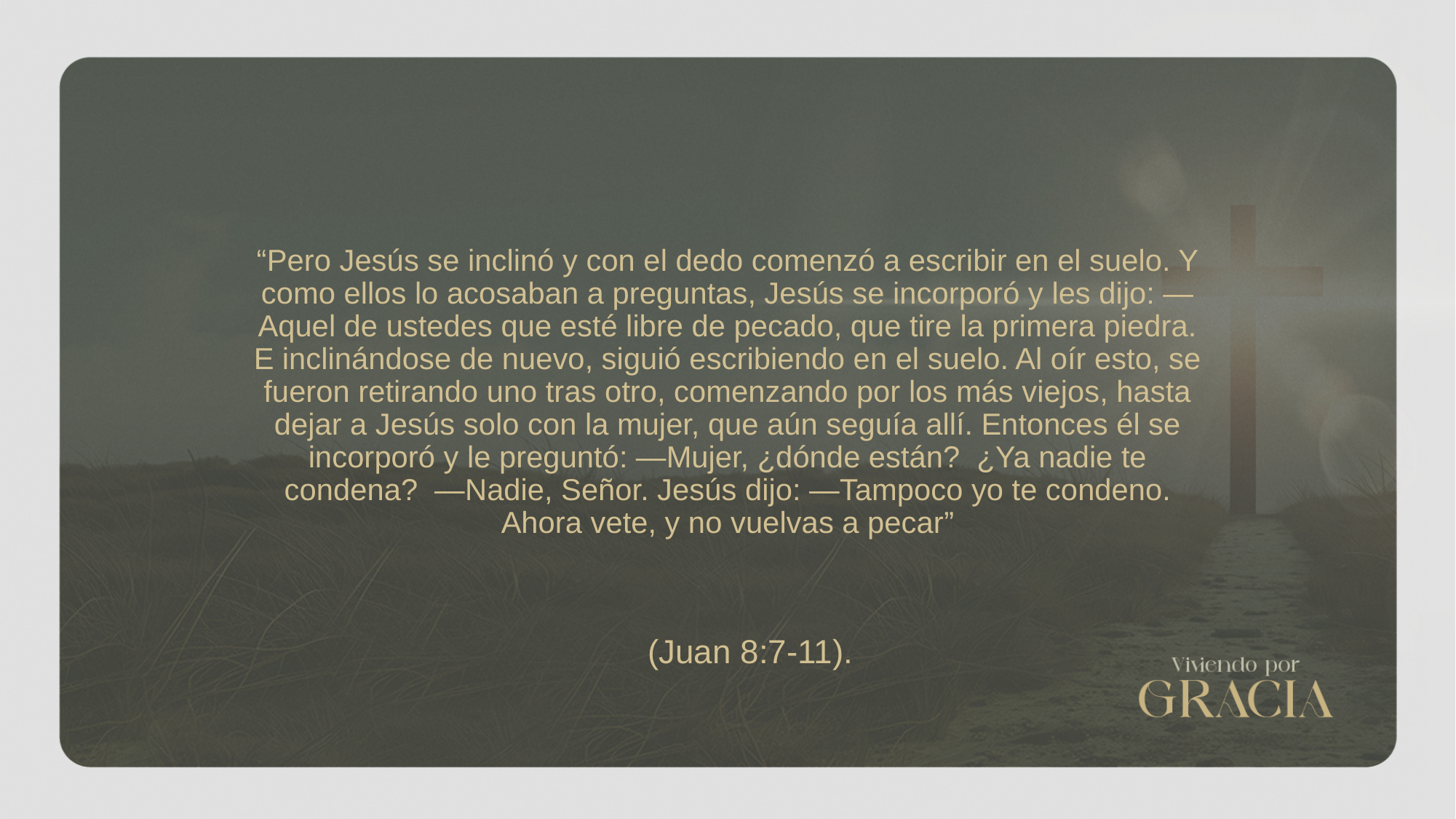

“Pero Jesús se inclinó y con el dedo comenzó a escribir en el suelo. Y como ellos lo acosaban a preguntas, Jesús se incorporó y les dijo: —Aquel de ustedes que esté libre de pecado, que tire la primera piedra. E inclinándose de nuevo, siguió escribiendo en el suelo. Al oír esto, se fueron retirando uno tras otro, comenzando por los más viejos, hasta dejar a Jesús solo con la mujer, que aún seguía allí. Entonces él se incorporó y le preguntó: —Mujer, ¿dónde están?  ¿Ya nadie te condena?  —Nadie, Señor. Jesús dijo: —Tampoco yo te condeno. Ahora vete, y no vuelvas a pecar”
(Juan 8:7-11).